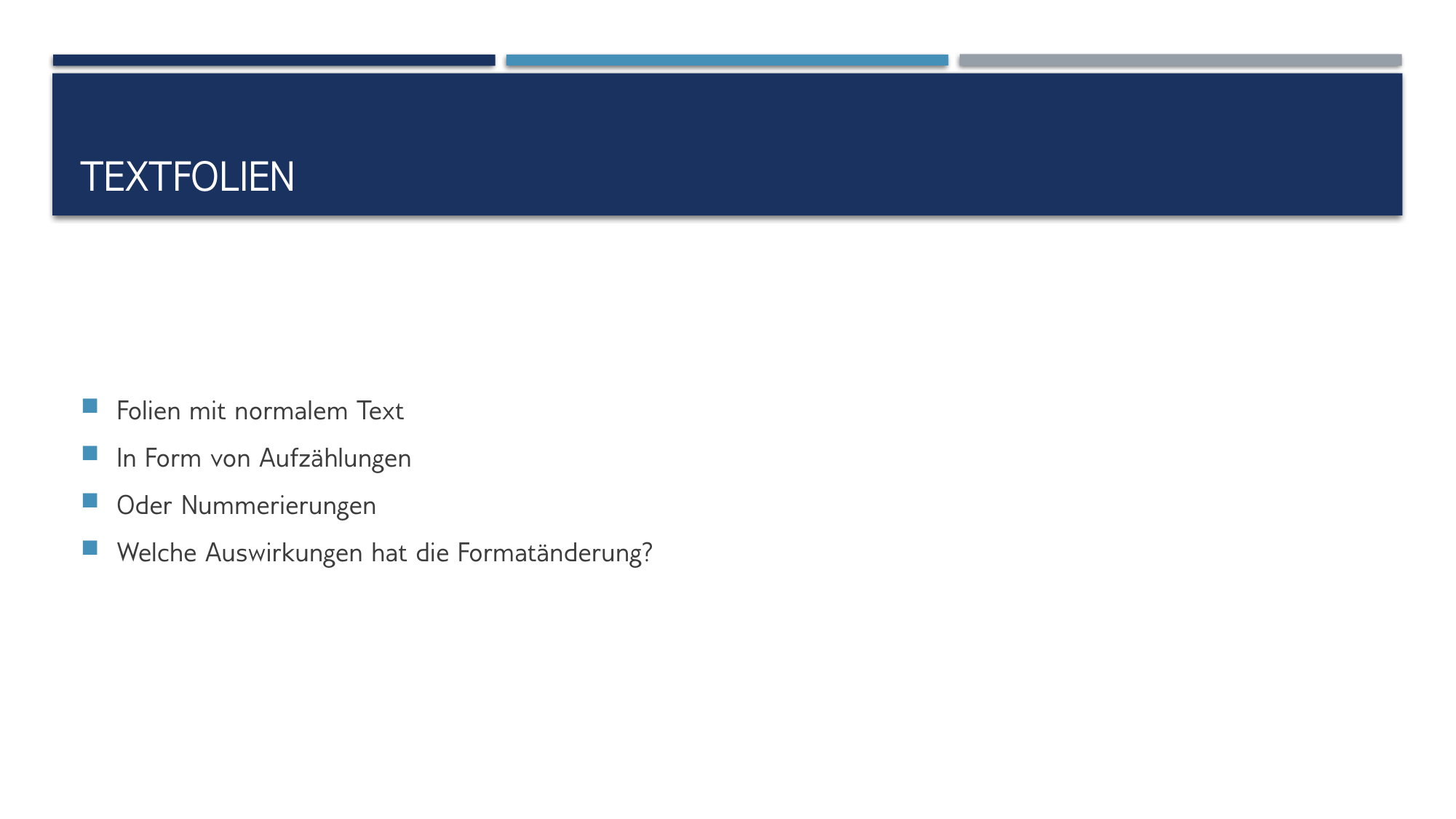

# Textfolien
Folien mit normalem Text
In Form von Aufzählungen
Oder Nummerierungen
Welche Auswirkungen hat die Formatänderung?